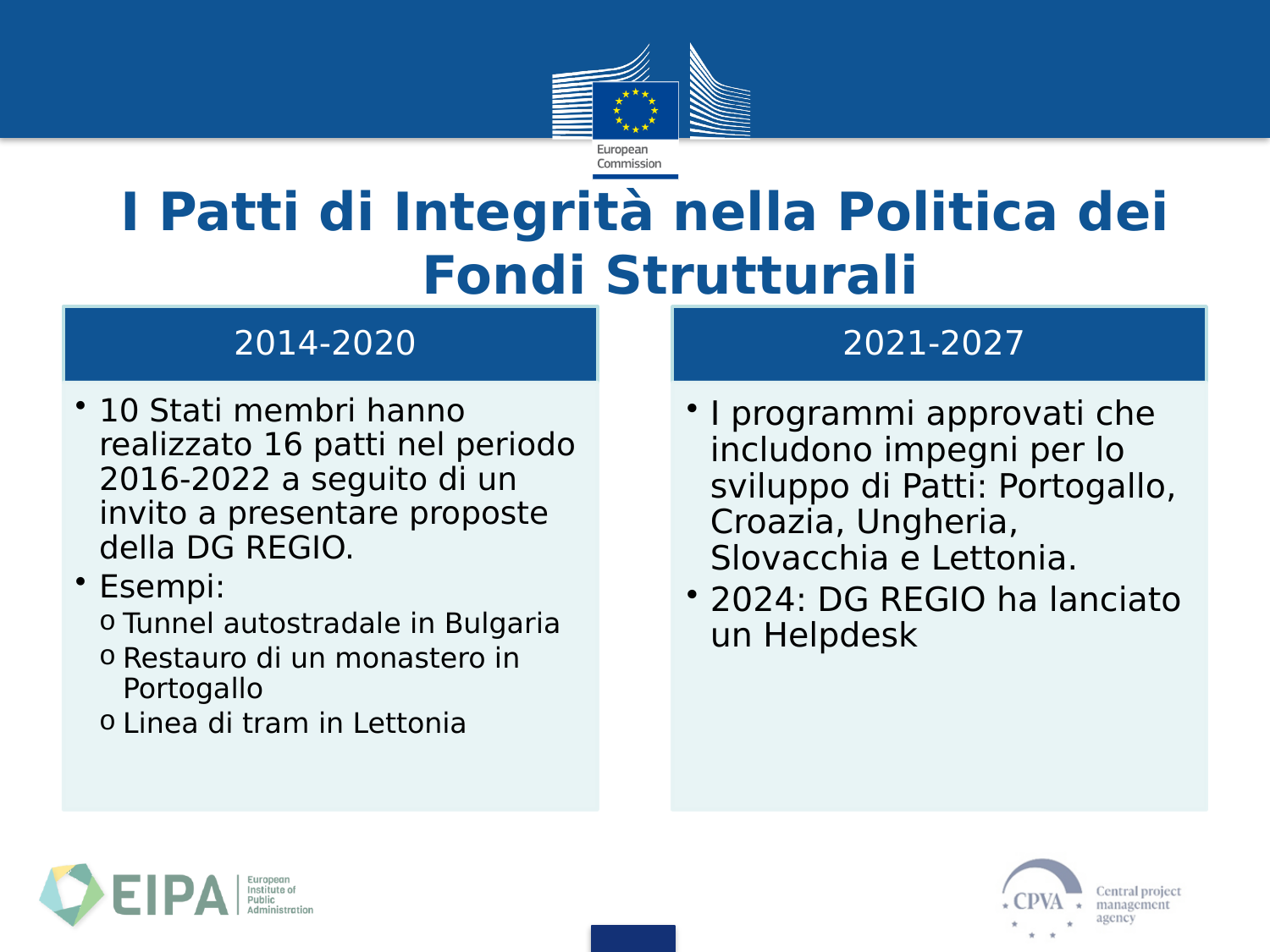

# I Patti di Integrità nella Politica dei Fondi Strutturali
2014-2020
10 Stati membri hanno realizzato 16 patti nel periodo 2016-2022 a seguito di un invito a presentare proposte della DG REGIO.
Esempi:
Tunnel autostradale in Bulgaria
Restauro di un monastero in Portogallo
Linea di tram in Lettonia

2021-2027
I programmi approvati che includono impegni per lo sviluppo di Patti: Portogallo, Croazia, Ungheria, Slovacchia e Lettonia.
2024: DG REGIO ha lanciato un Helpdesk